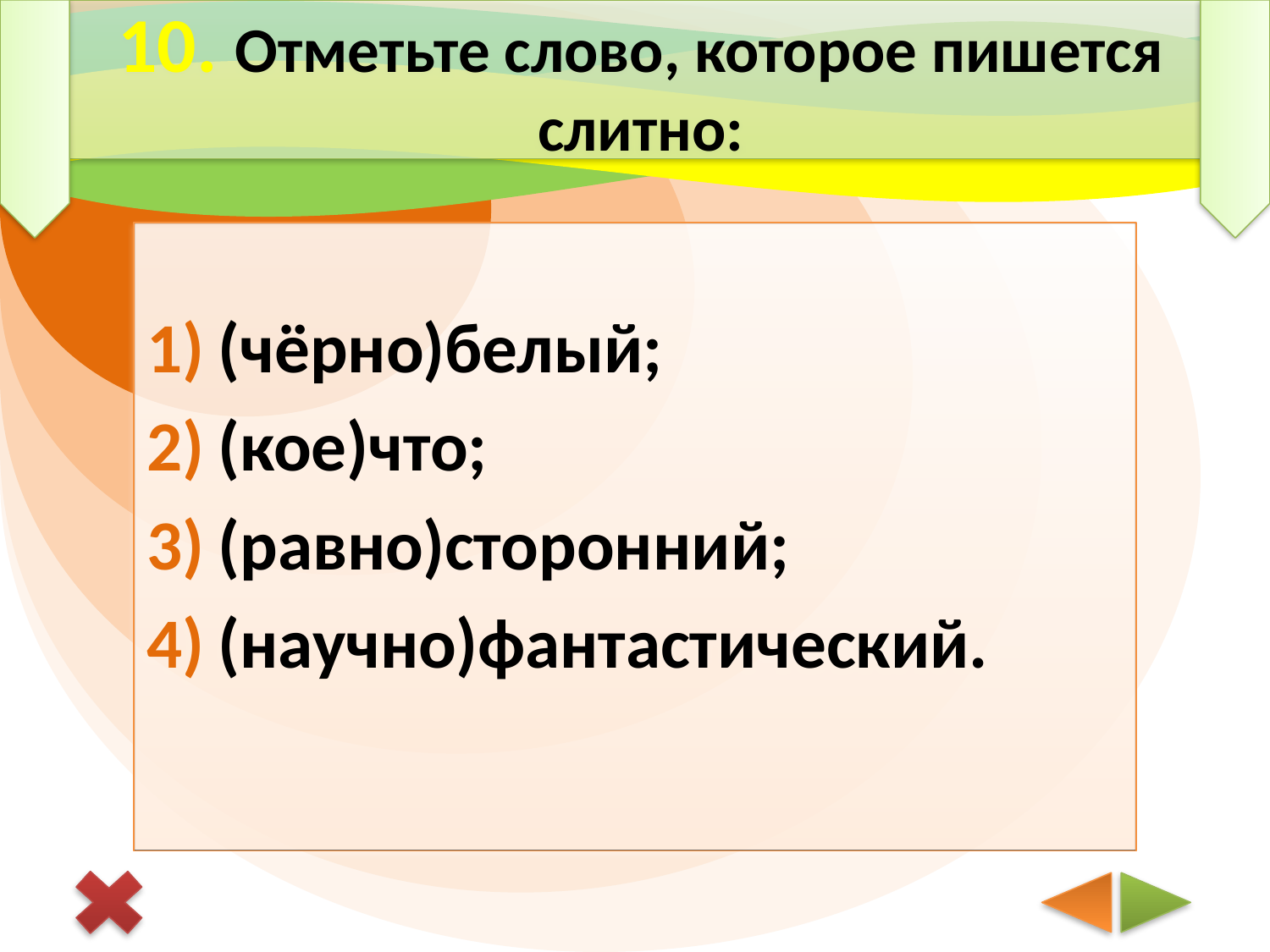

# 10. Отметьте слово, которое пишется слитно:

(чёрно)белый;
(кое)что;
(равно)сторонний;
(научно)фантастический.